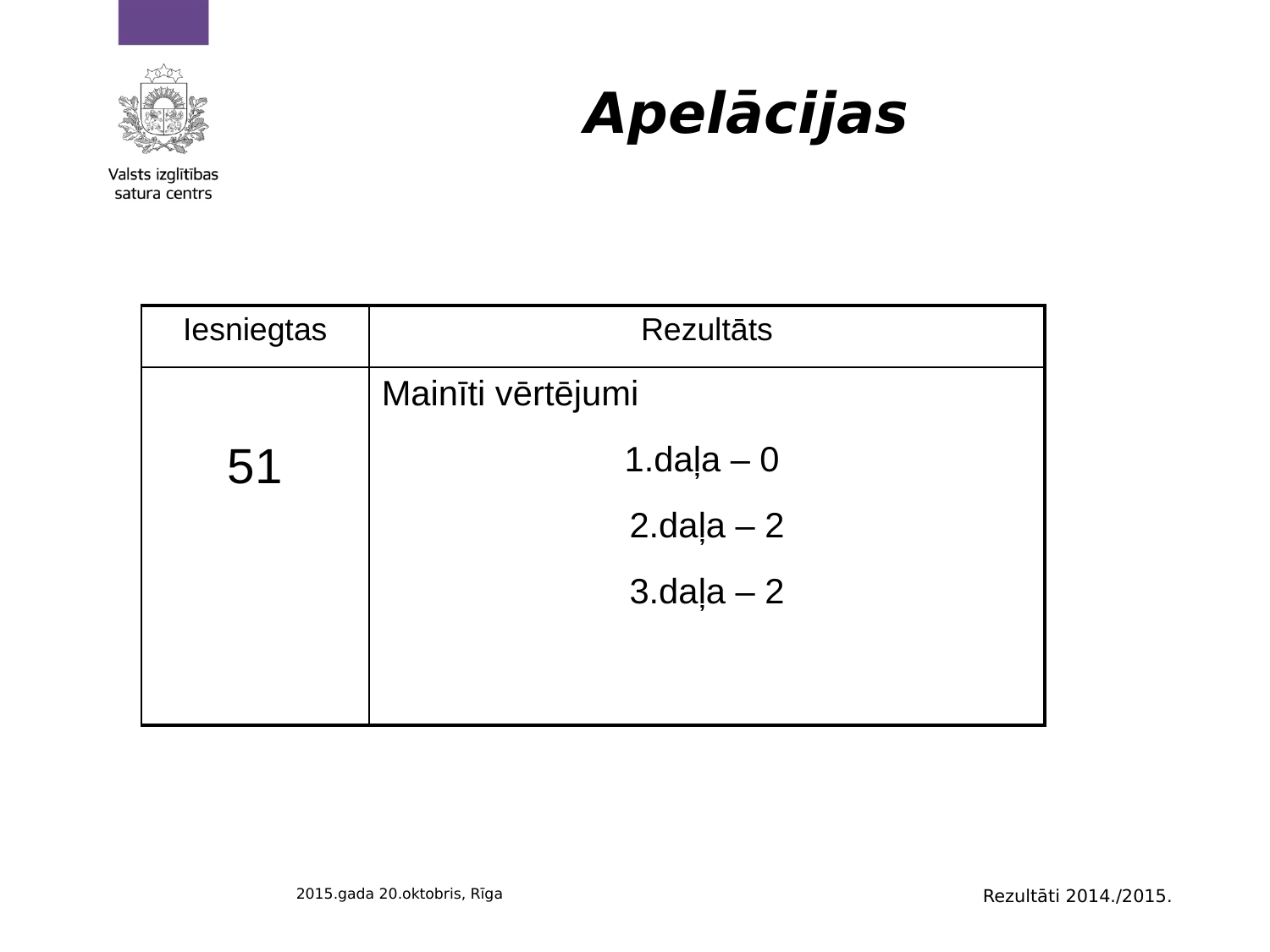

Apelācijas

| Iesniegtas | Rezultāts |
| --- | --- |
| 51 | Mainīti vērtējumi 1.daļa – 0 2.daļa – 2 3.daļa – 2 |
2015.gada 20.oktobris, Rīga
Rezultāti 2014./2015.